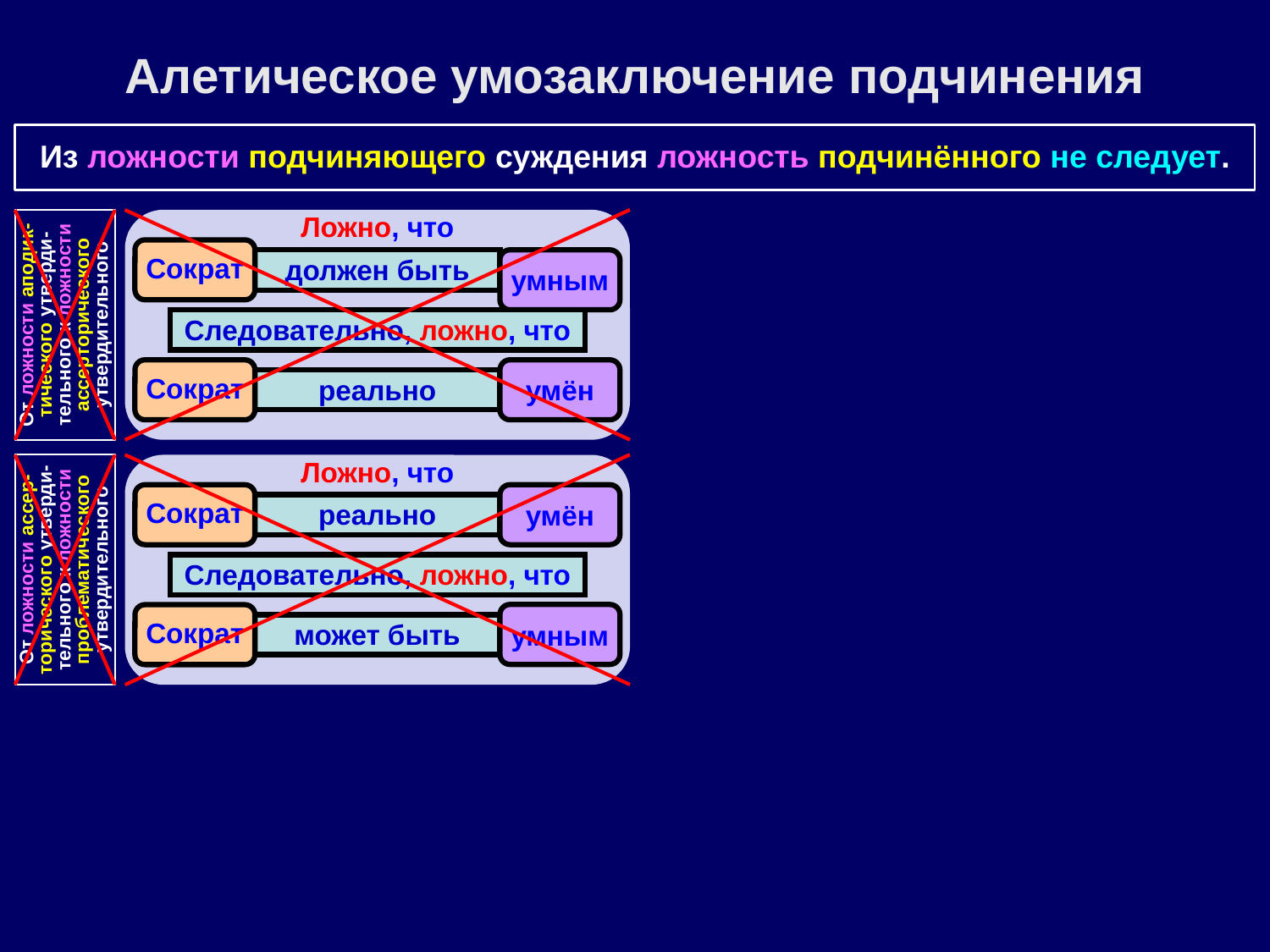

Алетическое умозаключение подчинения
Из ложности подчиняющего суждения ложность подчинённого не следует.
Ложно, что
Сократ
должен быть
умным
От ложности аподик-тического утверди-тельного к ложности ассерторического утвердительного
Следовательно, ложно, что
Сократ
умён
реально
Ложно, что
Сократ
умён
реально
От ложности ассер-торического утверди-тельного к ложности проблематического утвердительного
Следовательно, ложно, что
умным
Сократ
может быть